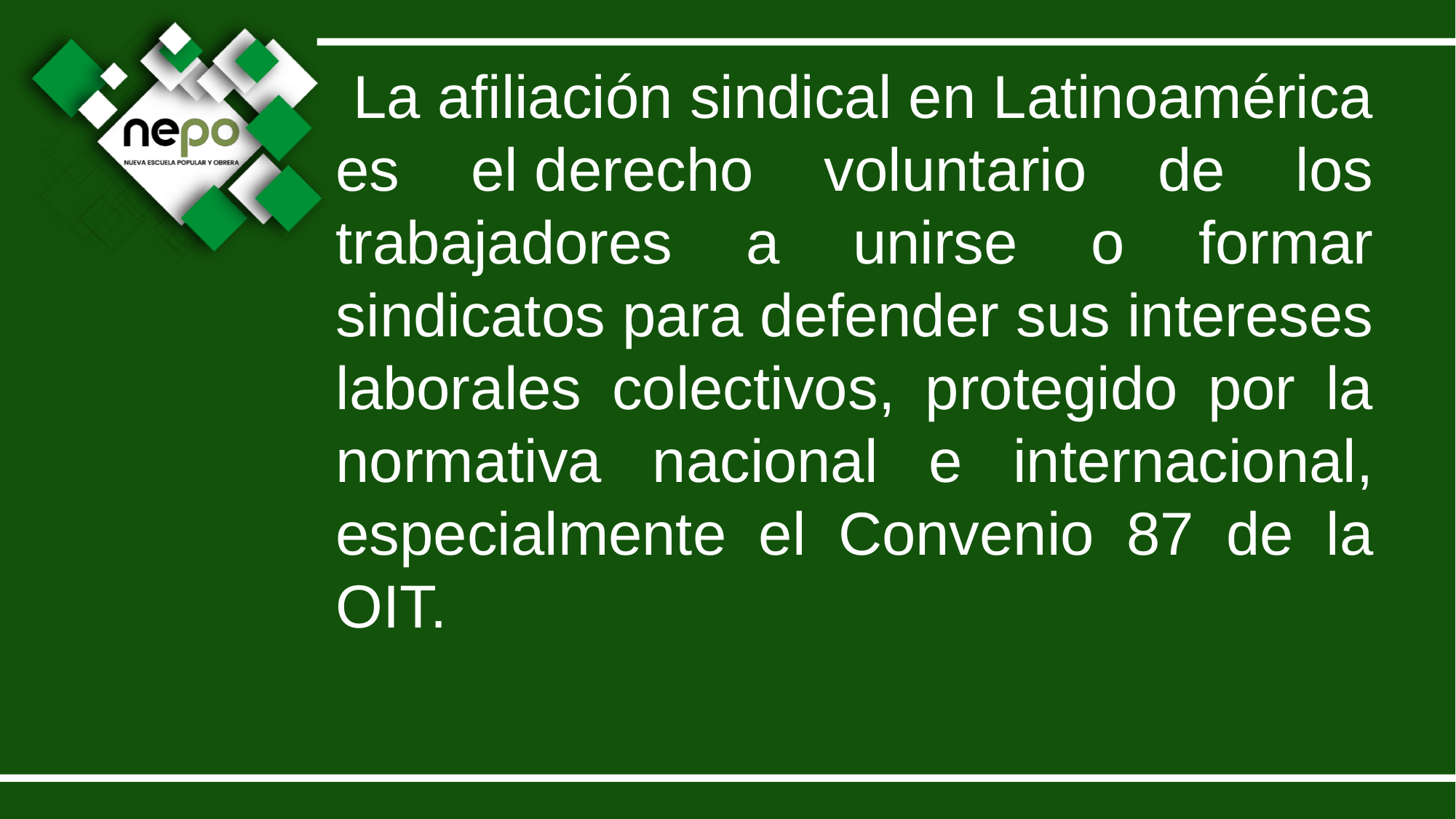

La afiliación sindical en Latinoamérica es el derecho voluntario de los trabajadores a unirse o formar sindicatos para defender sus intereses laborales colectivos, protegido por la normativa nacional e internacional, especialmente el Convenio 87 de la OIT.